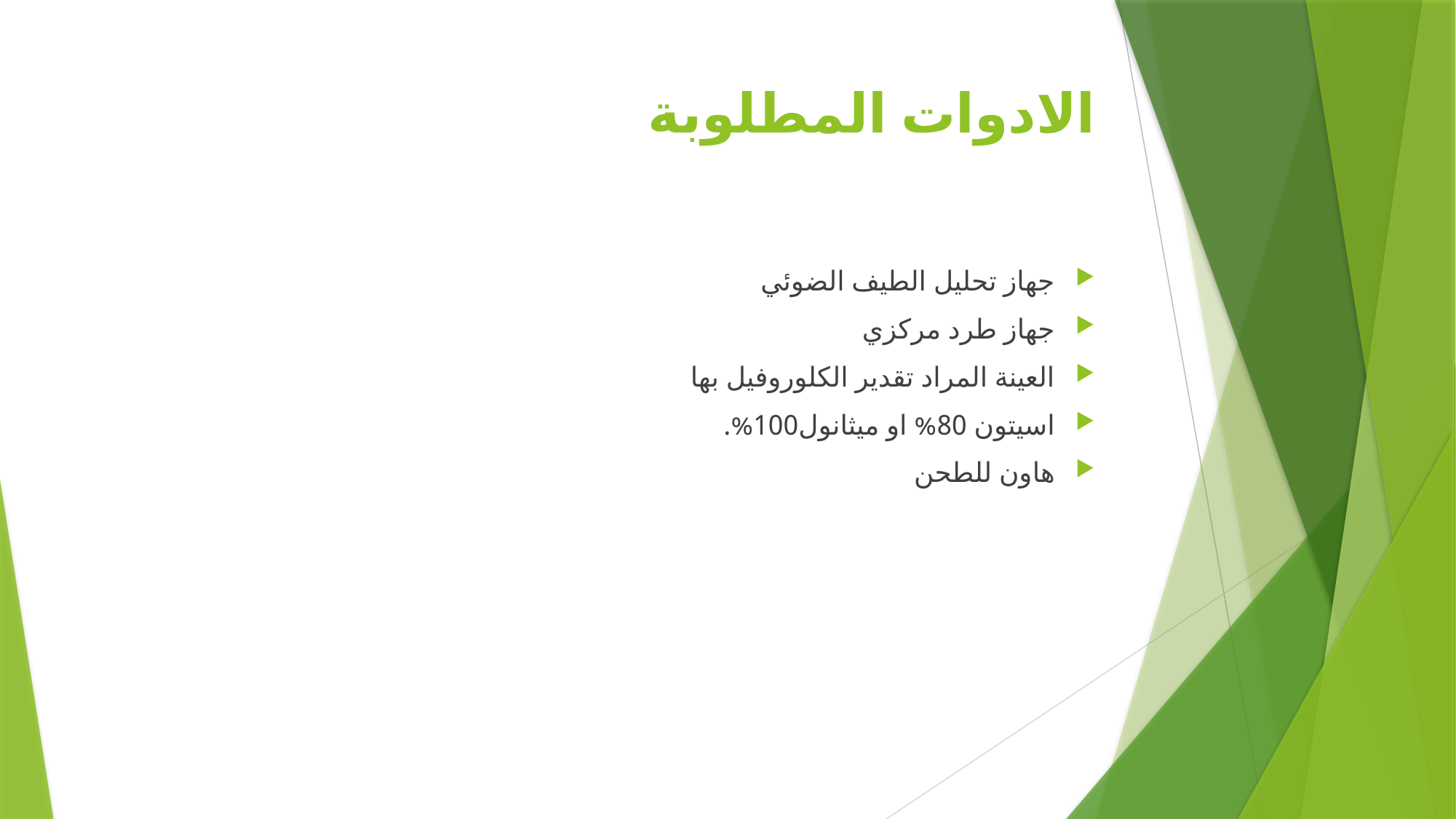

# الادوات المطلوبة
جهاز تحليل الطيف الضوئي
جهاز طرد مركزي
العينة المراد تقدير الكلوروفيل بها
اسيتون 80% او ميثانول100%.
هاون للطحن